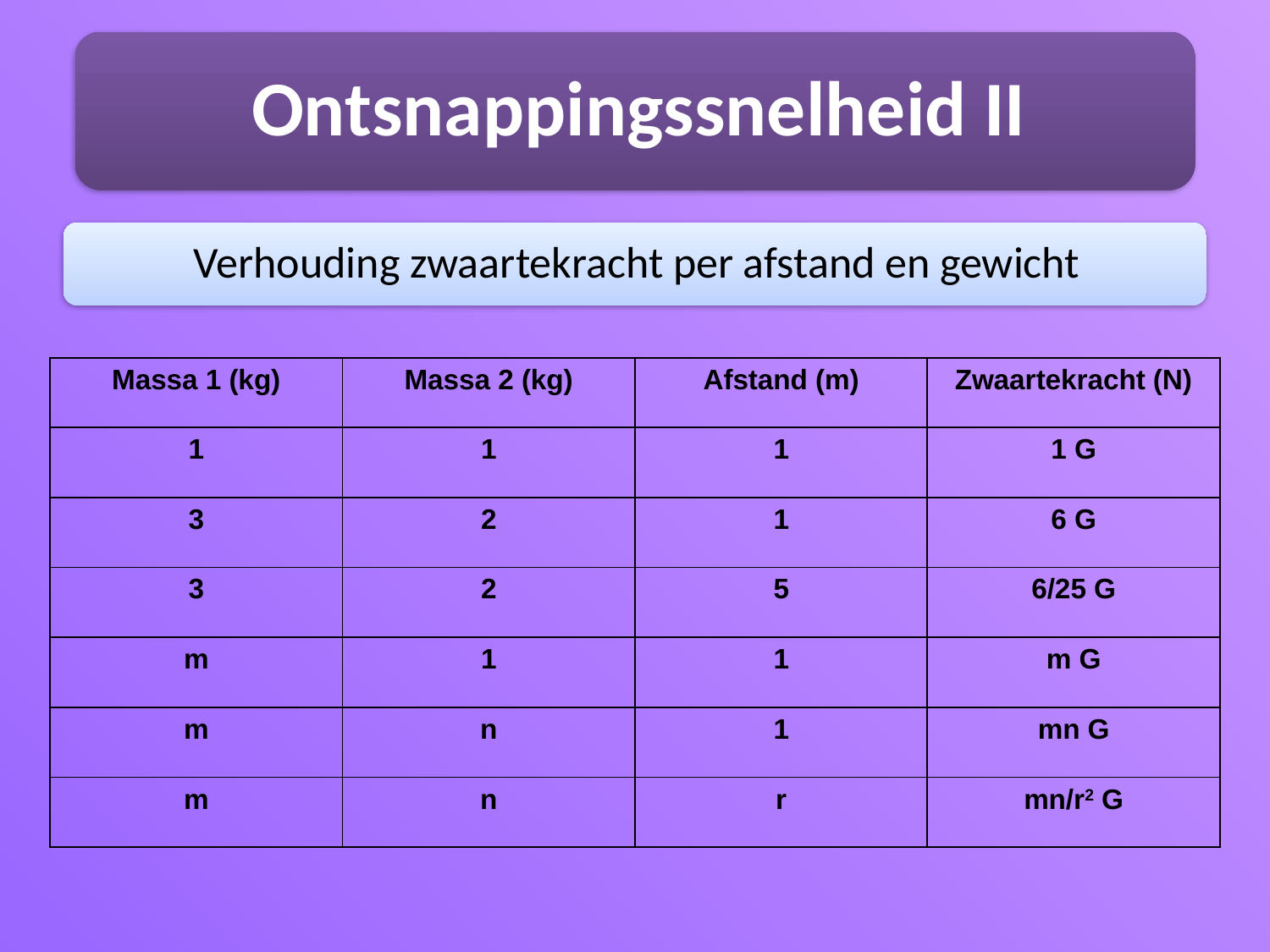

Ontsnappingssnelheid II
Verhouding zwaartekracht per afstand en gewicht

| Massa 1 (kg) | Massa 2 (kg) | Afstand (m) | Zwaartekracht (N) |
| --- | --- | --- | --- |
| 1 | 1 | 1 | 1 G |
| 3 | 2 | 1 | 6 G |
| 3 | 2 | 5 | 6/25 G |
| m | 1 | 1 | m G |
| m | n | 1 | mn G |
| m | n | r | mn/r2 G |